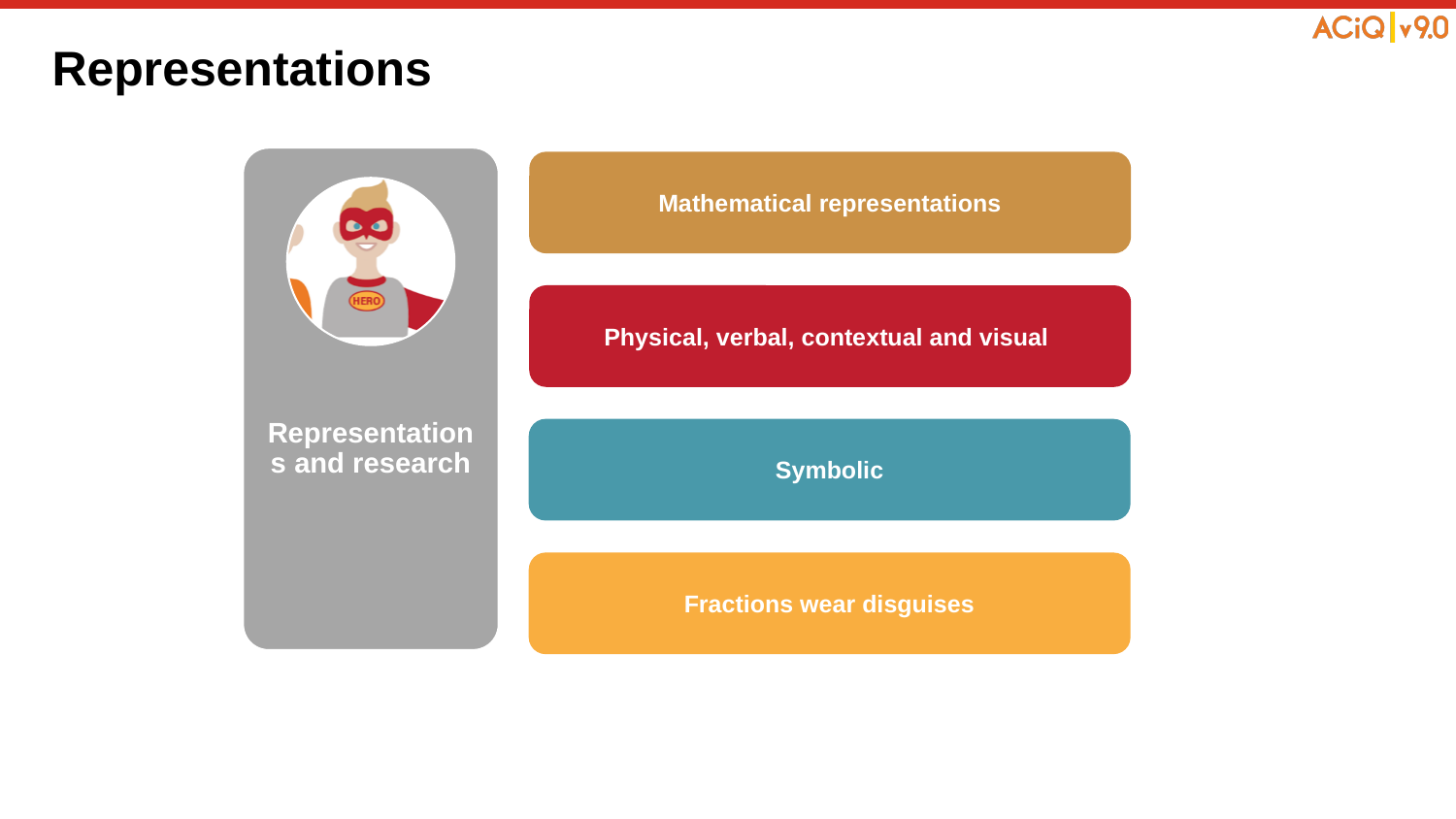

# Representations
Representations and research
Mathematical representations
Physical, verbal, contextual and visual
Symbolic
Fractions wear disguises